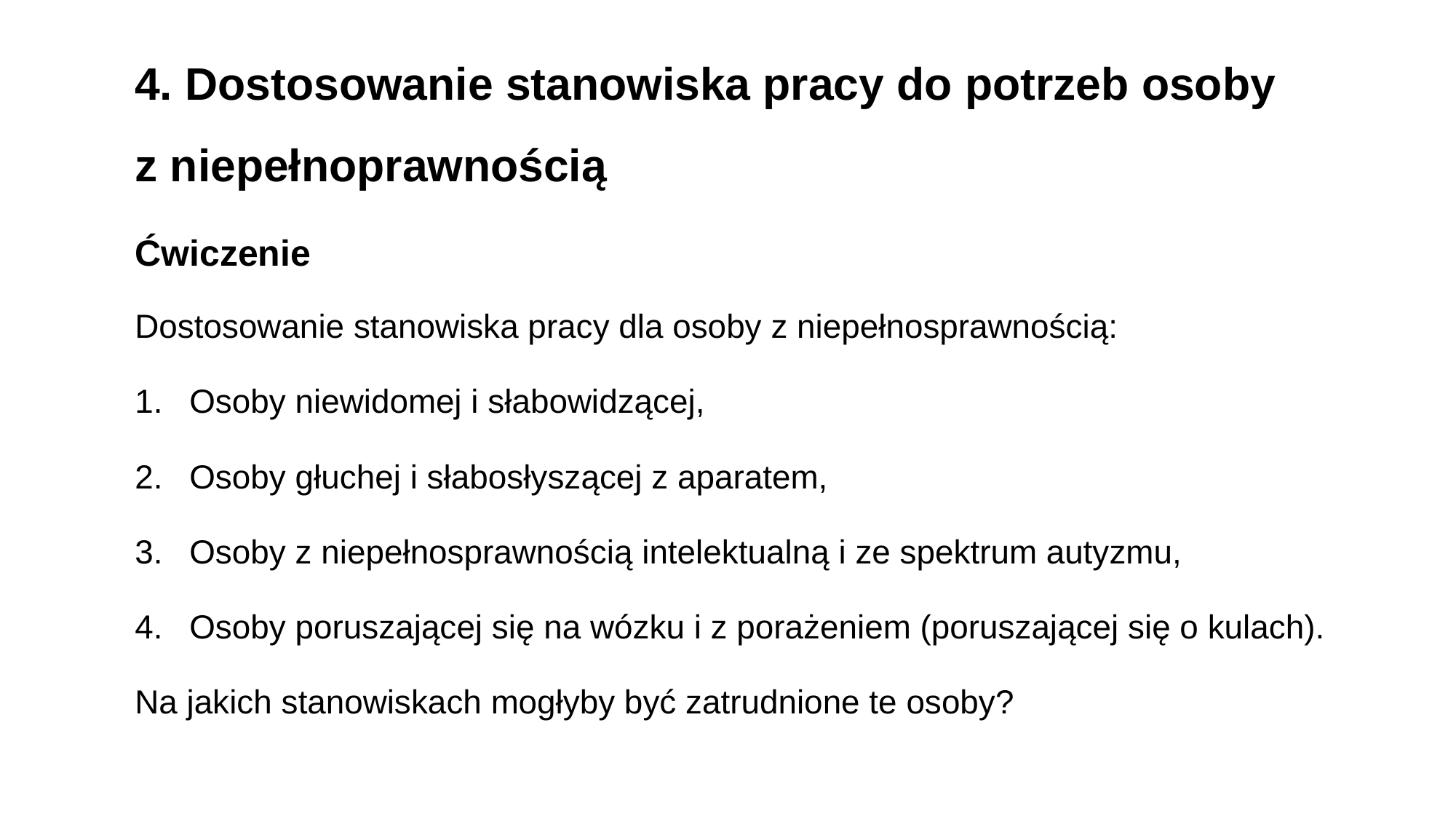

4. Dostosowanie stanowiska pracy do potrzeb osoby z niepełnoprawnością
Ćwiczenie
Dostosowanie stanowiska pracy dla osoby z niepełnosprawnością:
Osoby niewidomej i słabowidzącej,
Osoby głuchej i słabosłyszącej z aparatem,
Osoby z niepełnosprawnością intelektualną i ze spektrum autyzmu,
Osoby poruszającej się na wózku i z porażeniem (poruszającej się o kulach).
Na jakich stanowiskach mogłyby być zatrudnione te osoby?